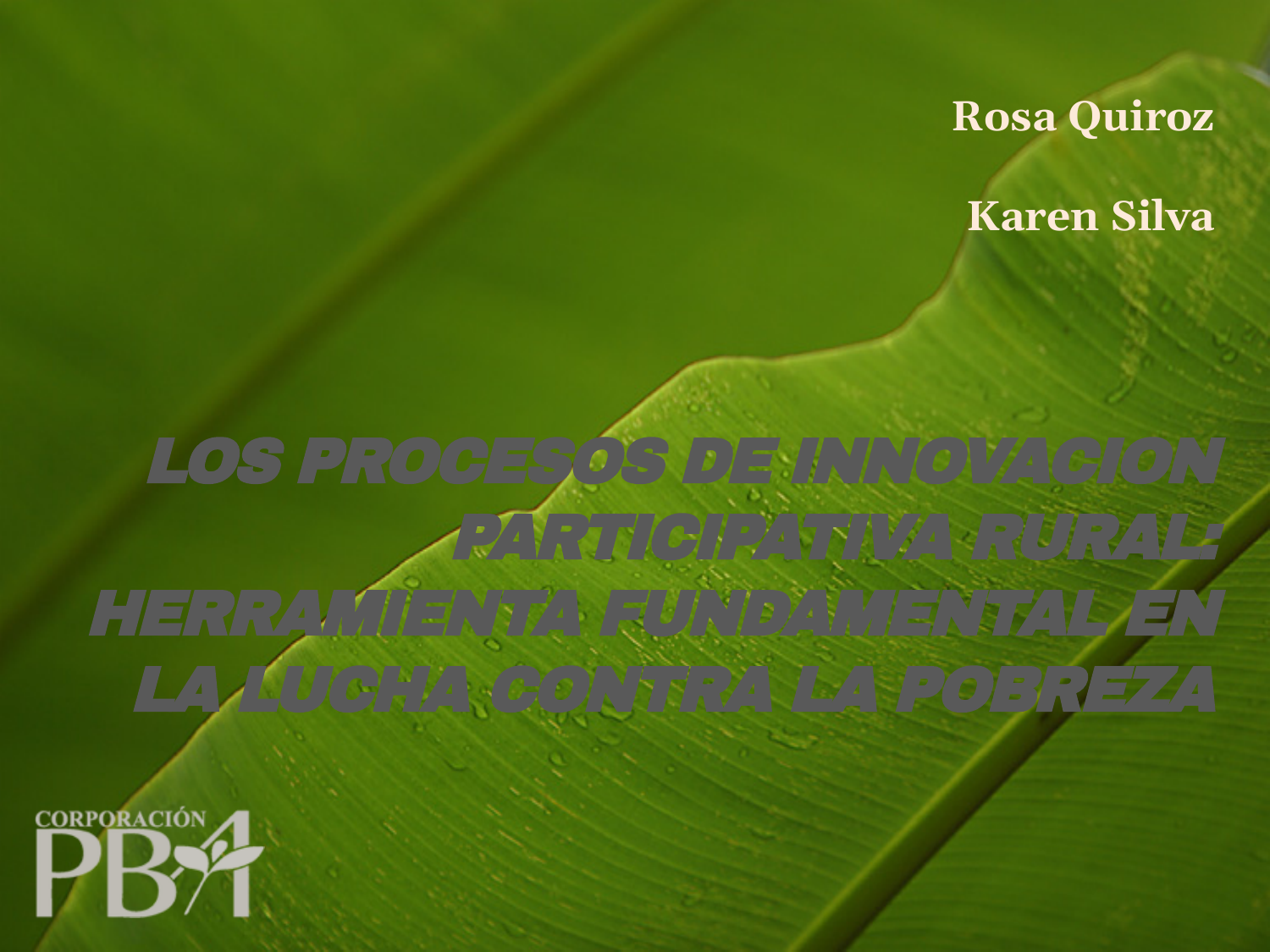

# Rosa Quiroz Karen Silva
LOS PROCESOS DE INNOVACION PARTICIPATIVA RURAL: HERRAMIENTA FUNDAMENTAL EN LA LUCHA CONTRA LA POBREZA